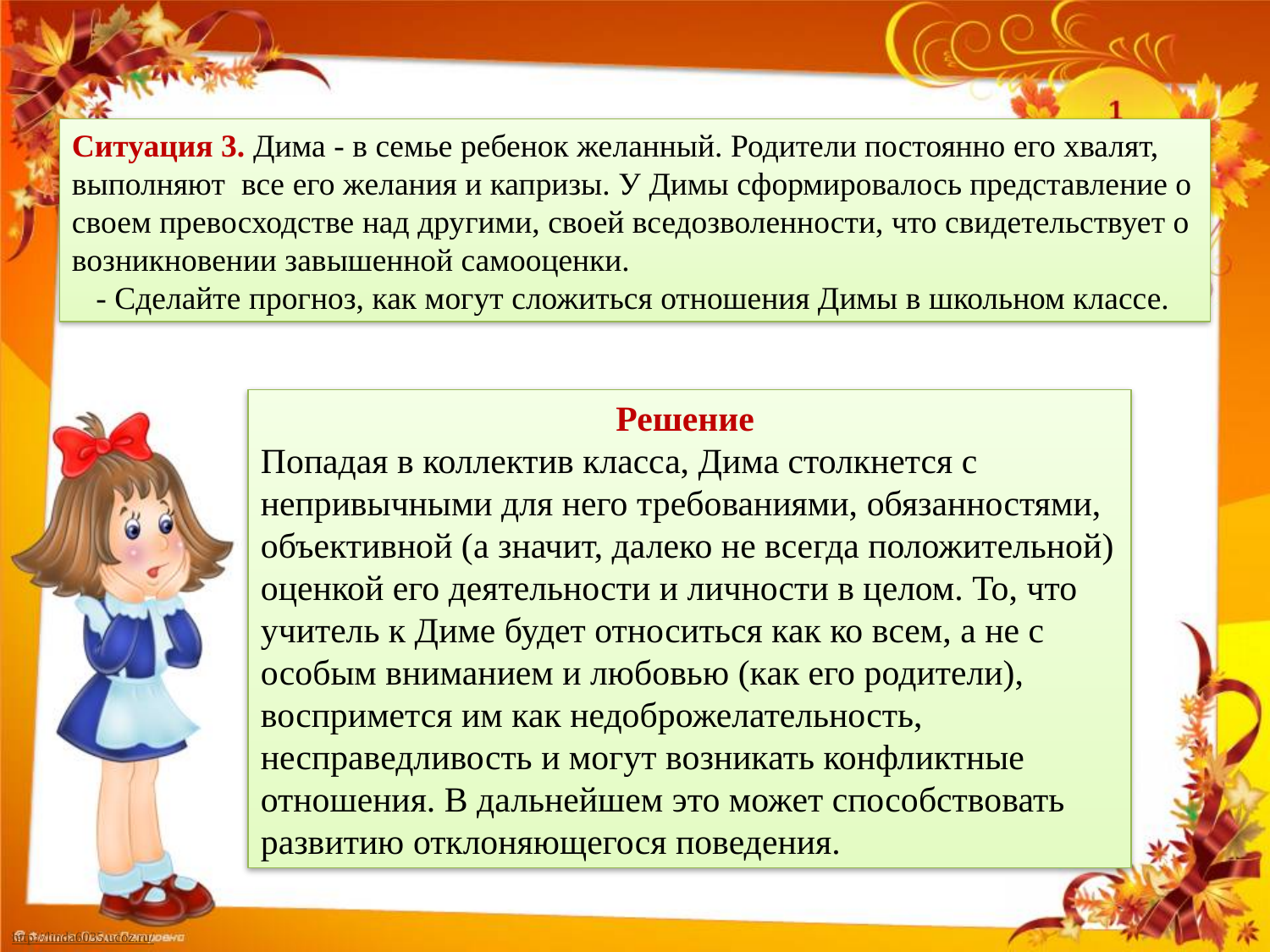

Ситуация 3. Дима - в семье ребенок желанный. Родители постоянно его хвалят, выполняют  все его желания и капризы. У Димы сформировалось представление о своем превосходстве над другими, своей вседозволенности, что свидетельствует о возникновении завышенной самооценки.
   - Сделайте прогноз, как могут сложиться отношения Димы в школьном классе.
Решение
Попадая в коллектив класса, Дима столкнется с непривычными для него требованиями, обязанностями, объективной (а значит, далеко не всегда положительной) оценкой его деятельности и личности в целом. То, что учитель к Диме будет относиться как ко всем, а не с особым вниманием и любовью (как его родители), воспримется им как недоброжелательность, несправедливость и могут возникать конфликтные отношения. В дальнейшем это может способствовать развитию отклоняющегося поведения.